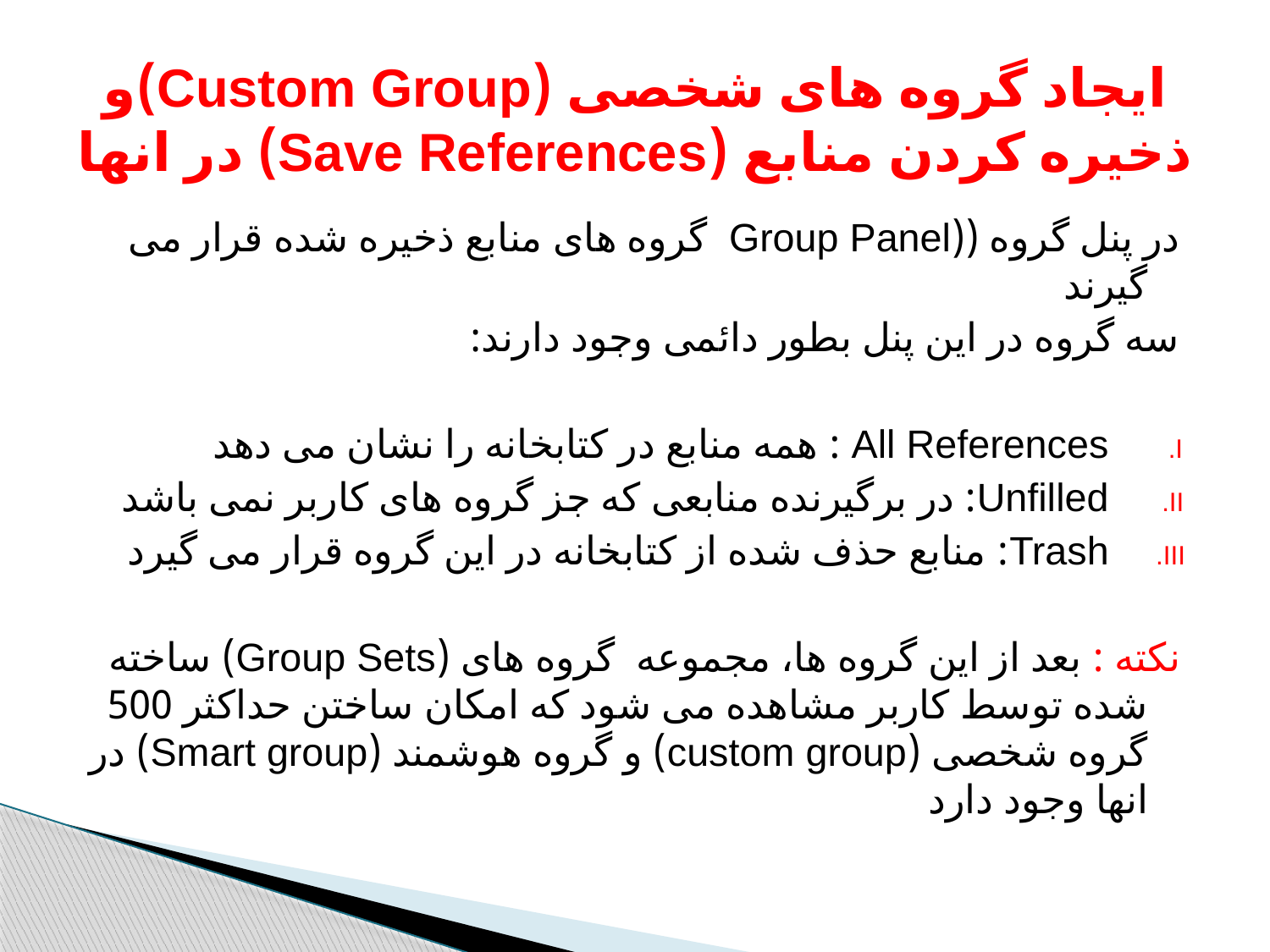

# ایجاد گروه های شخصی (Custom Group)و ذخیره کردن منابع (Save References) در انها
در پنل گروه ((Group Panel  گروه های منابع ذخیره شده قرار می گیرند
سه گروه در این پنل بطور دائمی وجود دارند:

All References : همه منابع در کتابخانه را نشان می دهد
Unfilled: در برگیرنده منابعی که جز گروه های کاربر نمی باشد
Trash: منابع حذف شده از کتابخانه در این گروه قرار می گیرد

نکته : بعد از این گروه ها، مجموعه  گروه های (Group Sets) ساخته شده توسط کاربر مشاهده می شود که امکان ساختن حداکثر 500 گروه شخصی (custom group) و گروه هوشمند (Smart group) در انها وجود دارد